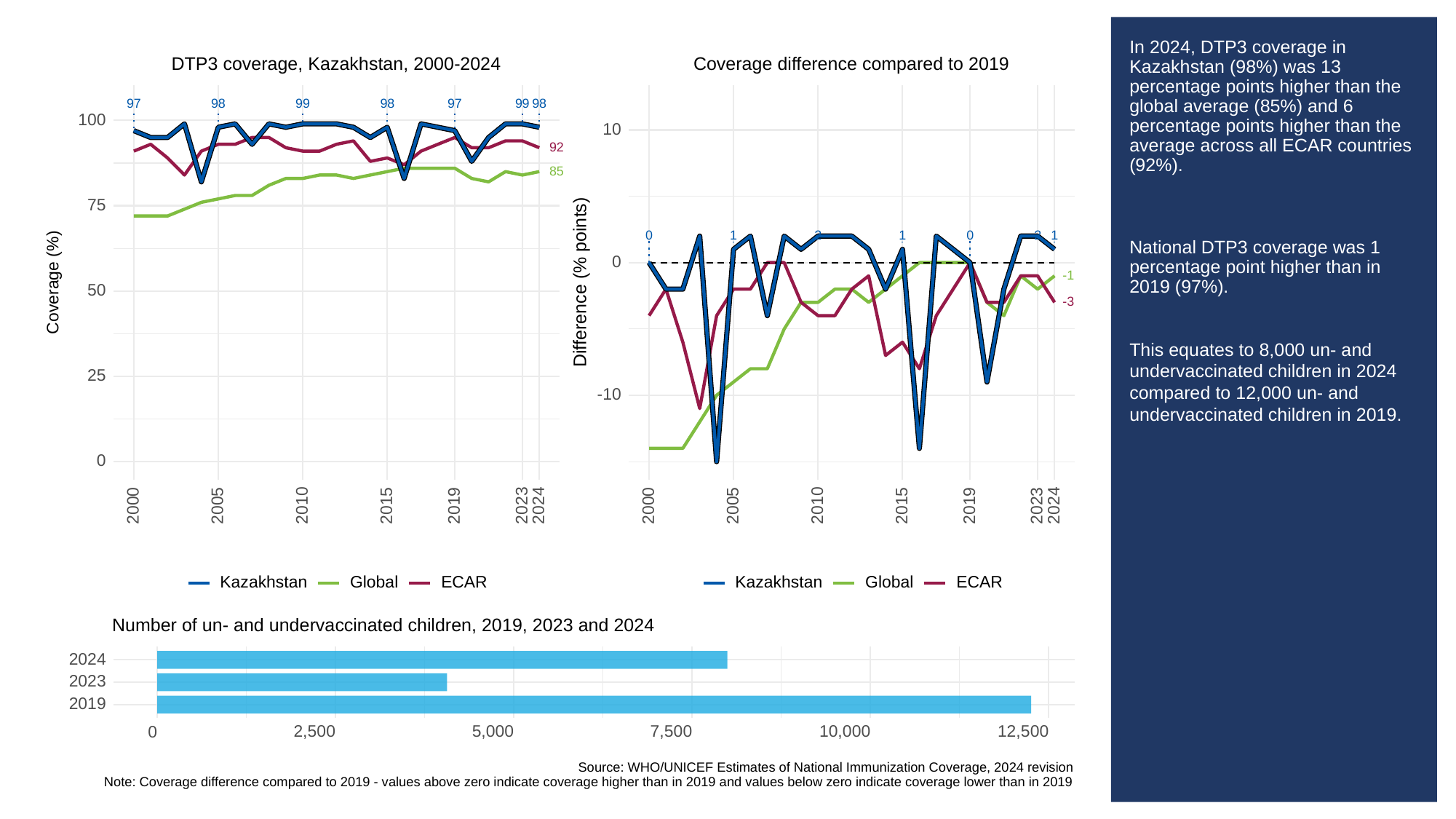

# In 2024, DTP3 coverage in Kazakhstan (98%) was 13 percentage points higher than the global average (85%) and 6 percentage points higher than the average across all ECAR countries (92%).

National DTP3 coverage was 1 percentage point higher than in 2019 (97%).

This equates to 8,000 un- and undervaccinated children in 2024 compared to 12,000 un- and undervaccinated children in 2019.

Coverage difference compared to 2019
DTP3 coverage, Kazakhstan, 2000-2024

97
98
99
98
97
99
98

100

10

92

85

75

0
0
1
2
1
2
1

0

-1
Difference (% points)
Coverage (%)
50

-3

25

-10

0

2023
2023
2000
2005
2010
2015
2019
2024
2000
2005
2010
2015
2019
2024
Global
ECAR
Global
ECAR
Kazakhstan
Kazakhstan

Number of un- and undervaccinated children, 2019, 2023 and 2024

2024

2023

2019

2,500
5,000
7,500
10,000
12,500
0
Source: WHO/UNICEF Estimates of National Immunization Coverage, 2024 revision
Note: Coverage difference compared to 2019 - values above zero indicate coverage higher than in 2019 and values below zero indicate coverage lower than in 2019